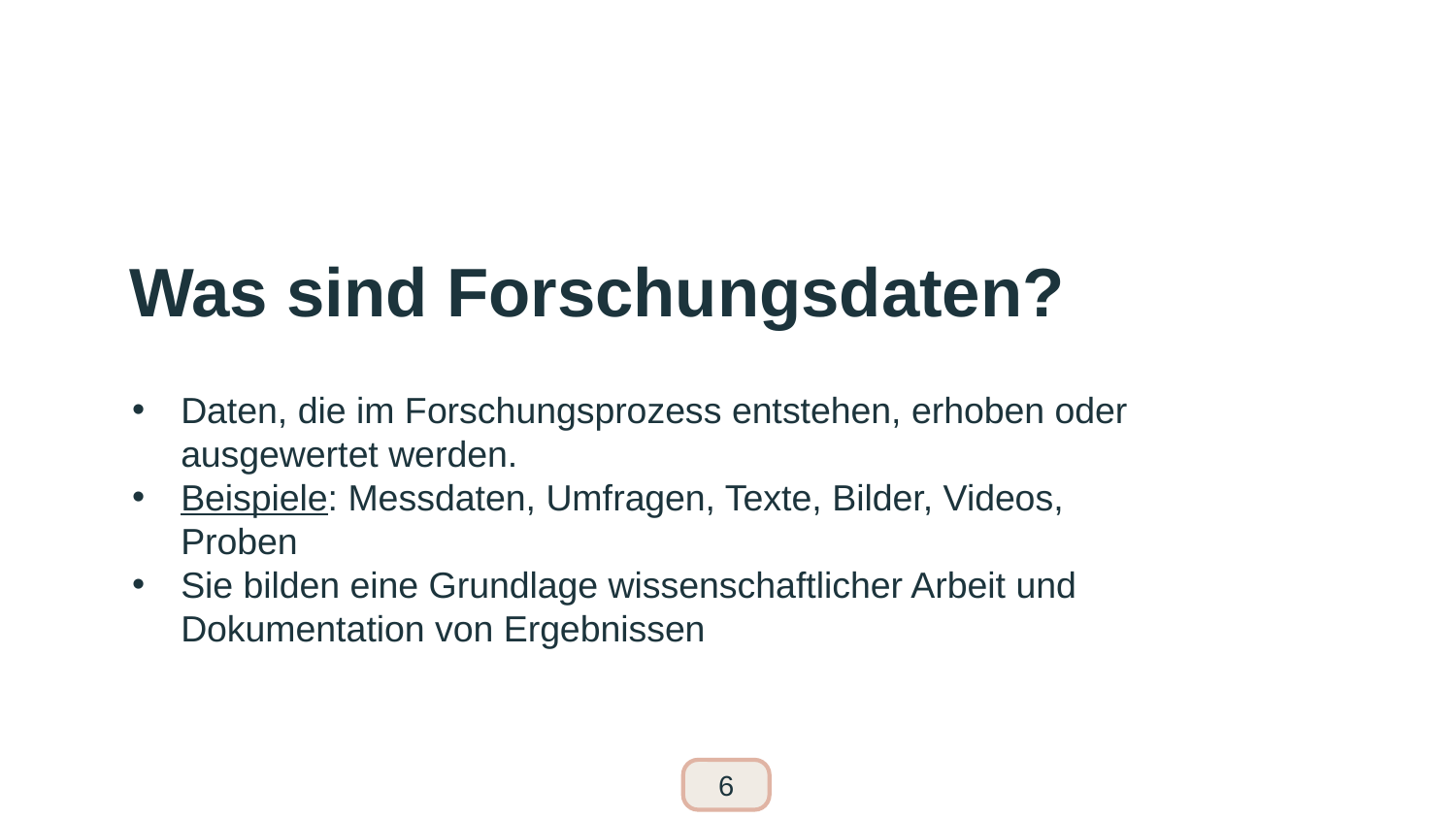

# Was sind Forschungsdaten?
Daten, die im Forschungsprozess entstehen, erhoben oder ausgewertet werden.
Beispiele: Messdaten, Umfragen, Texte, Bilder, Videos, Proben
Sie bilden eine Grundlage wissenschaftlicher Arbeit und Dokumentation von Ergebnissen